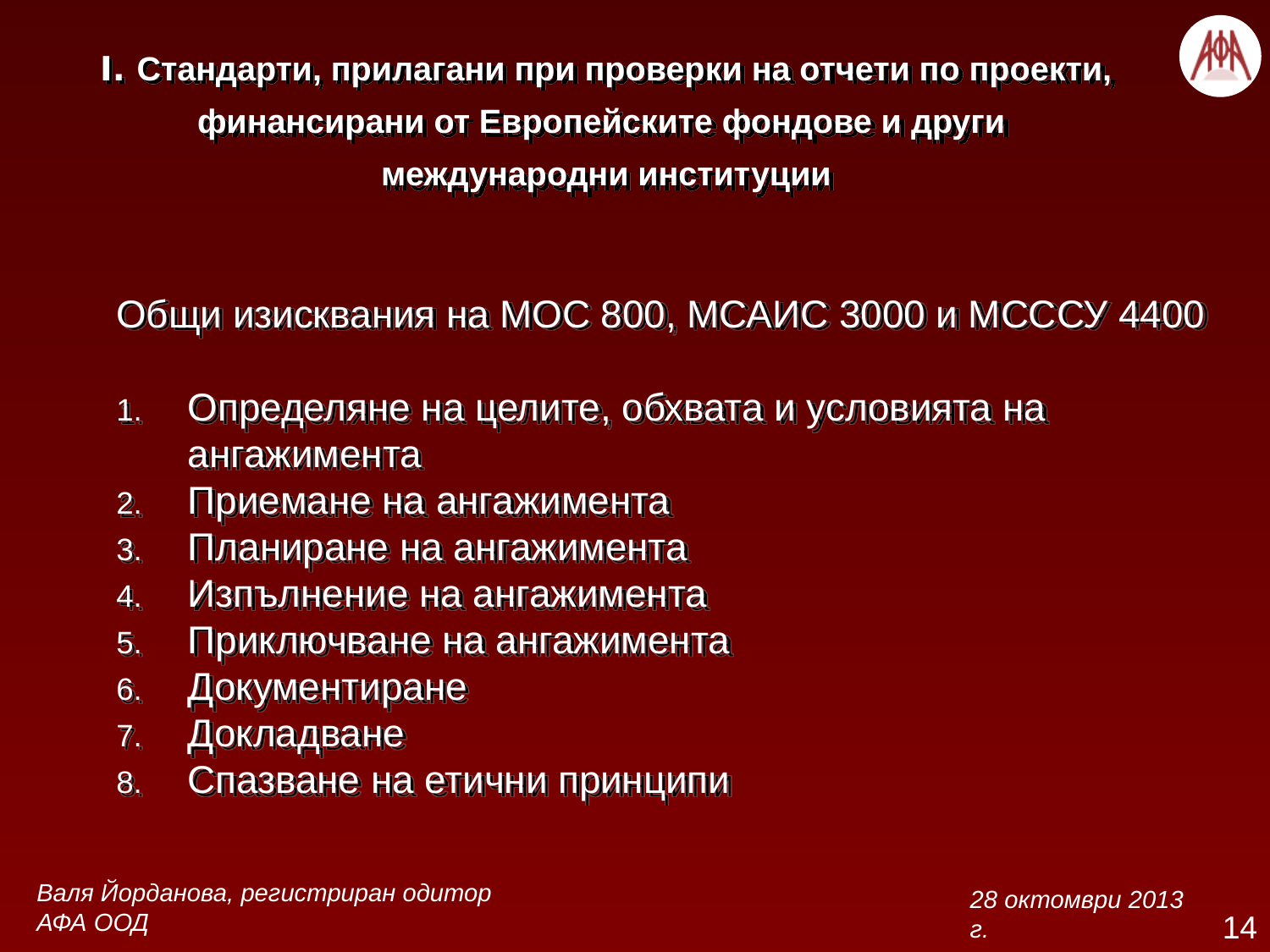

# І. Стандарти, прилагани при проверки на отчети по проекти, финансирани от Европейските фондове и други международни институции
Общи изисквания на МОС 800, МСАИС 3000 и МСССУ 4400

Определяне на целите, обхвата и условията на ангажимента
Приемане на ангажимента
Планиране на ангажимента
Изпълнение на ангажимента
Приключване на ангажимента
Документиране
Докладване
Спазване на етични принципи